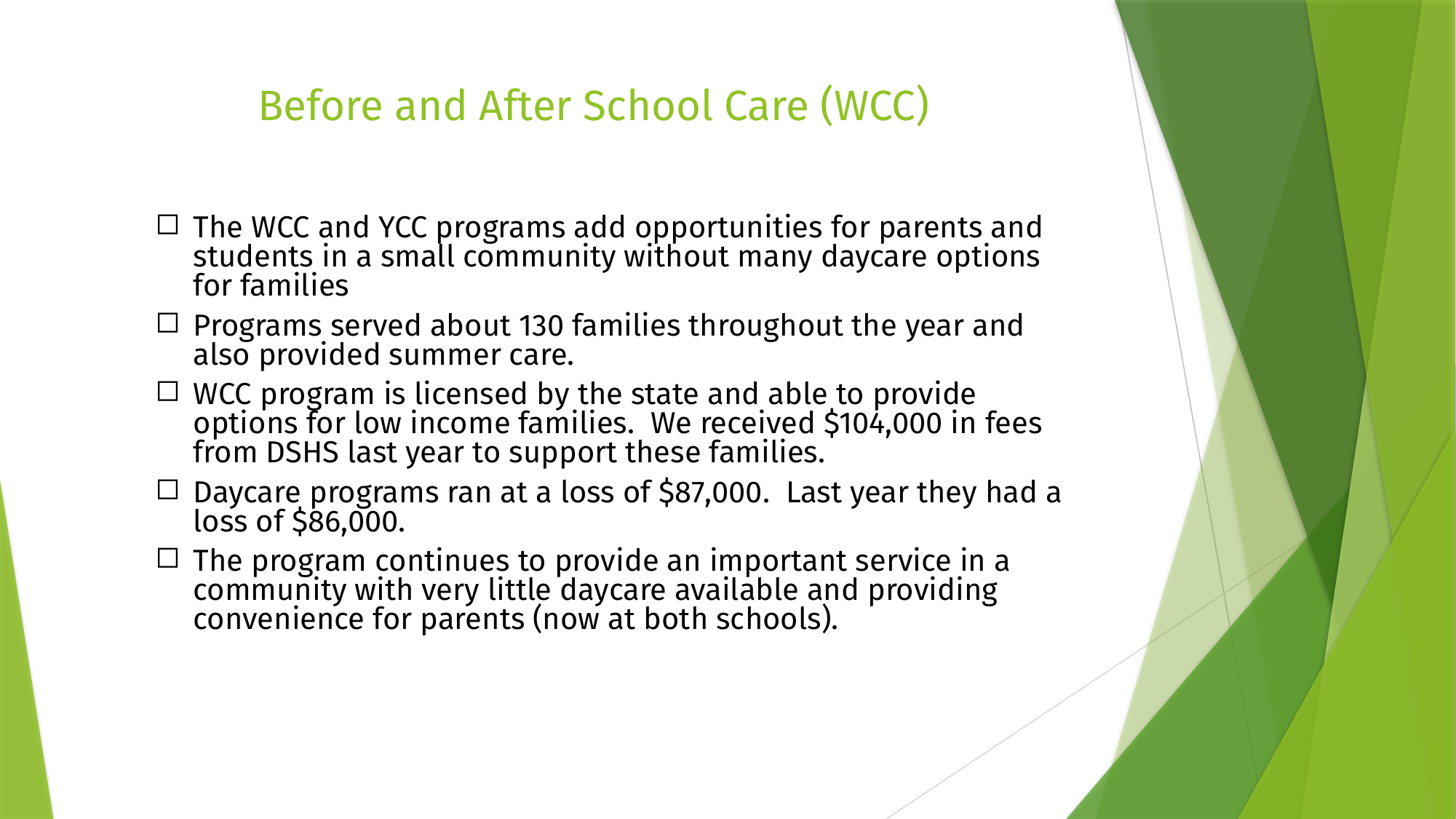

# Before and After School Care (WCC)
The WCC and YCC programs add opportunities for parents and students in a small community without many daycare options for families
Programs served about 130 families throughout the year and also provided summer care.
WCC program is licensed by the state and able to provide options for low income families.  We received $104,000 in fees from DSHS last year to support these families.
Daycare programs ran at a loss of $87,000.  Last year they had a loss of $86,000.
The program continues to provide an important service in a community with very little daycare available and providing convenience for parents (now at both schools).